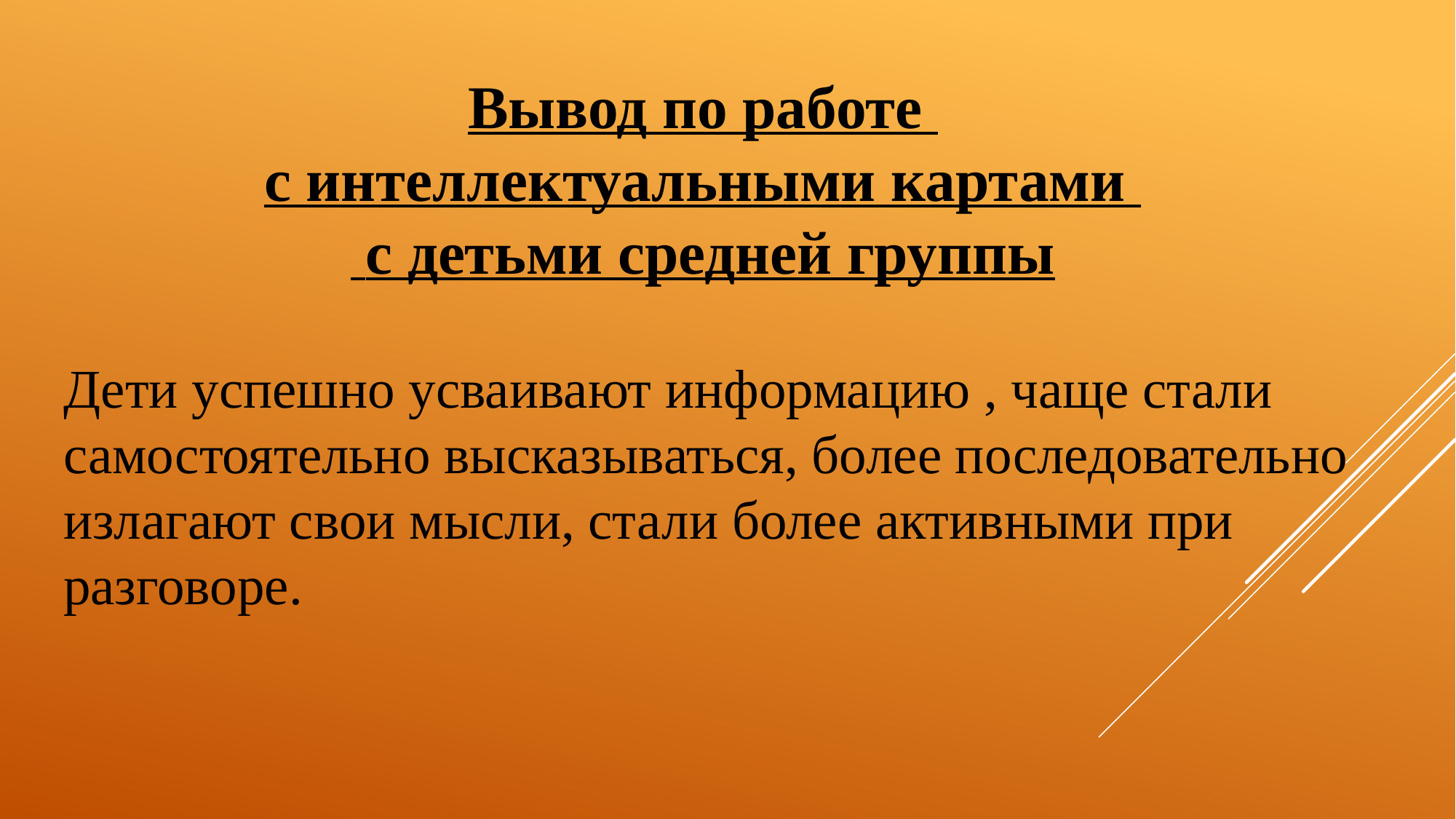

Вывод по работе
с интеллектуальными картами
 с детьми средней группы

Дети успешно усваивают информацию , чаще стали самостоятельно высказываться, более последовательно излагают свои мысли, стали более активными при разговоре.